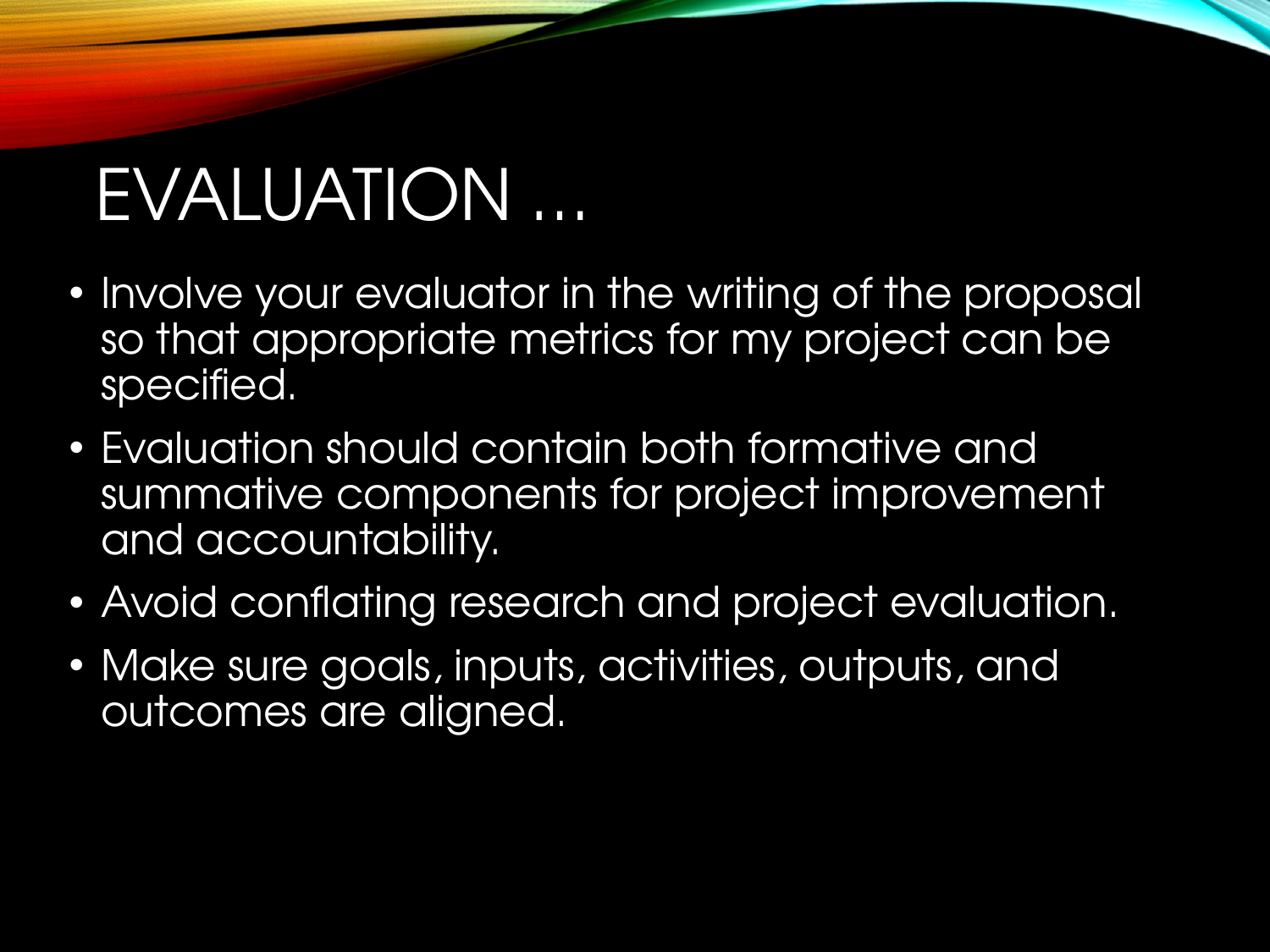

# Evaluation …
Involve your evaluator in the writing of the proposal so that appropriate metrics for my project can be specified.
Evaluation should contain both formative and summative components for project improvement and accountability.
Avoid conflating research and project evaluation.
Make sure goals, inputs, activities, outputs, and outcomes are aligned.